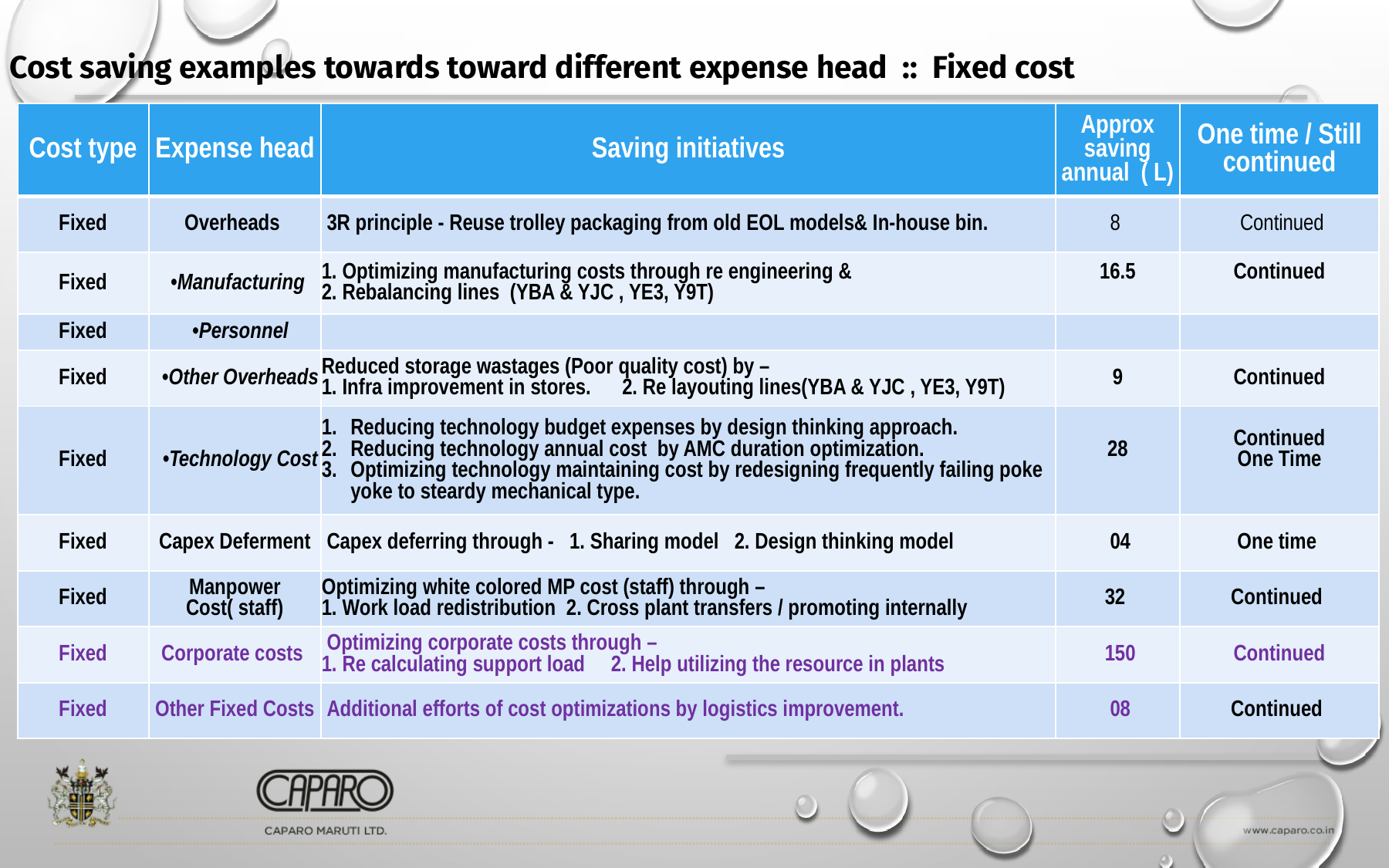

Cost saving examples towards toward different expense head  ::  Fixed cost
| Cost type | Expense head | Saving initiatives | Approx saving annual ( L) | One time / Still continued |
| --- | --- | --- | --- | --- |
| Fixed | Overheads | 3R principle - Reuse trolley packaging from old EOL models& In-house bin. | 8 | Continued |
| Fixed | •Manufacturing | 1. Optimizing manufacturing costs through re engineering & 2. Rebalancing lines (YBA & YJC , YE3, Y9T) | 16.5 | Continued |
| Fixed | •Personnel |  |  |  |
| Fixed | •Other Overheads | Reduced storage wastages (Poor quality cost) by – 1. Infra improvement in stores. 2. Re layouting lines(YBA & YJC , YE3, Y9T) | 9 | Continued |
| Fixed | •Technology Cost | Reducing technology budget expenses by design thinking approach. Reducing technology annual cost by AMC duration optimization. Optimizing technology maintaining cost by redesigning frequently failing poke yoke to steardy mechanical type. | 28 | Continued One Time |
| Fixed | Capex Deferment | Capex deferring through - 1. Sharing model 2. Design thinking model | 04 | One time |
| Fixed | Manpower Cost( staff) | Optimizing white colored MP cost (staff) through – 1. Work load redistribution 2. Cross plant transfers / promoting internally | 32 | Continued |
| Fixed | Corporate costs | Optimizing corporate costs through – 1. Re calculating support load 2. Help utilizing the resource in plants | 150 | Continued |
| Fixed | Other Fixed Costs | Additional efforts of cost optimizations by logistics improvement. | 08 | Continued |